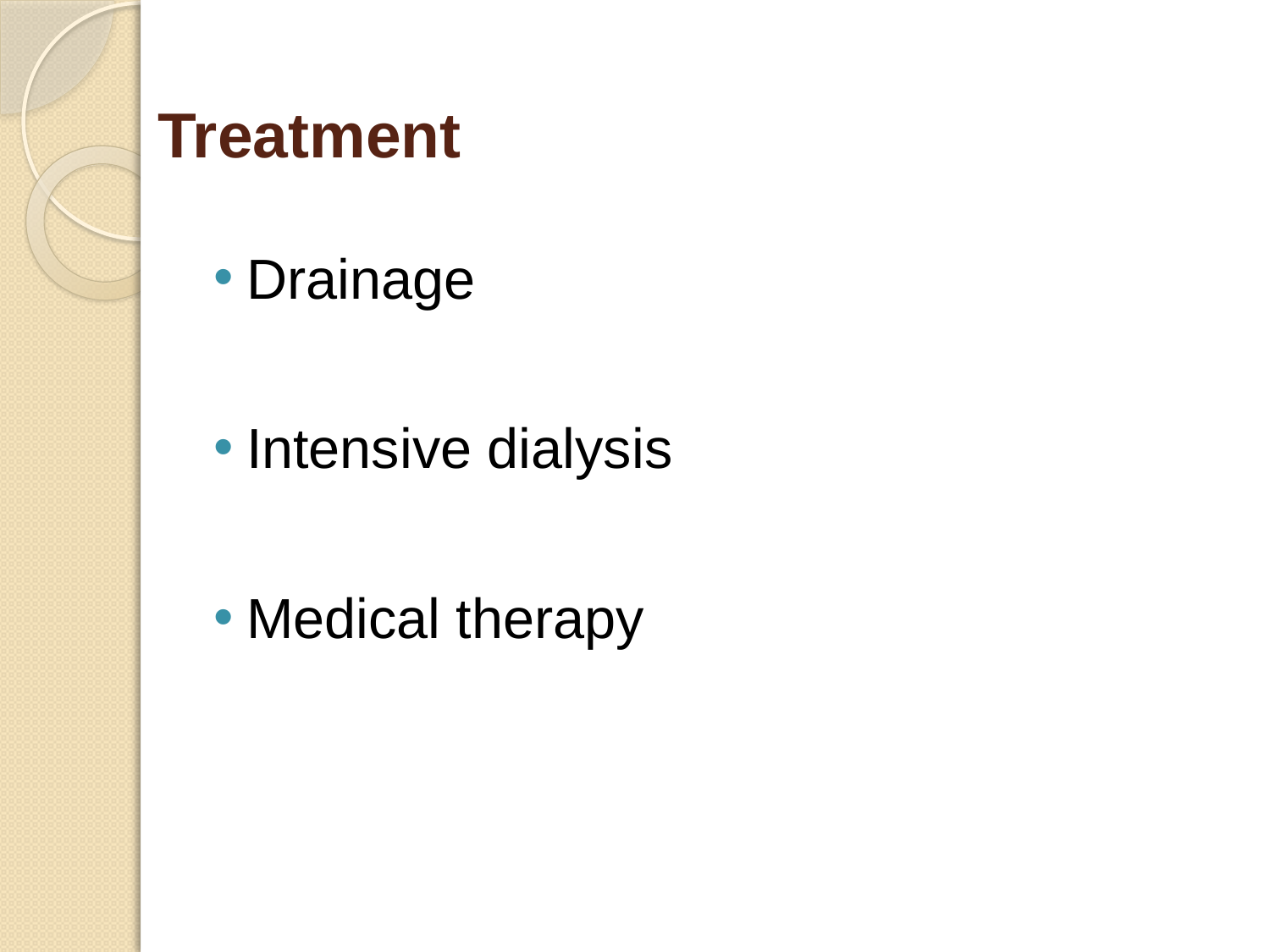

# Treatment
Drainage

Intensive dialysis

Medical therapy